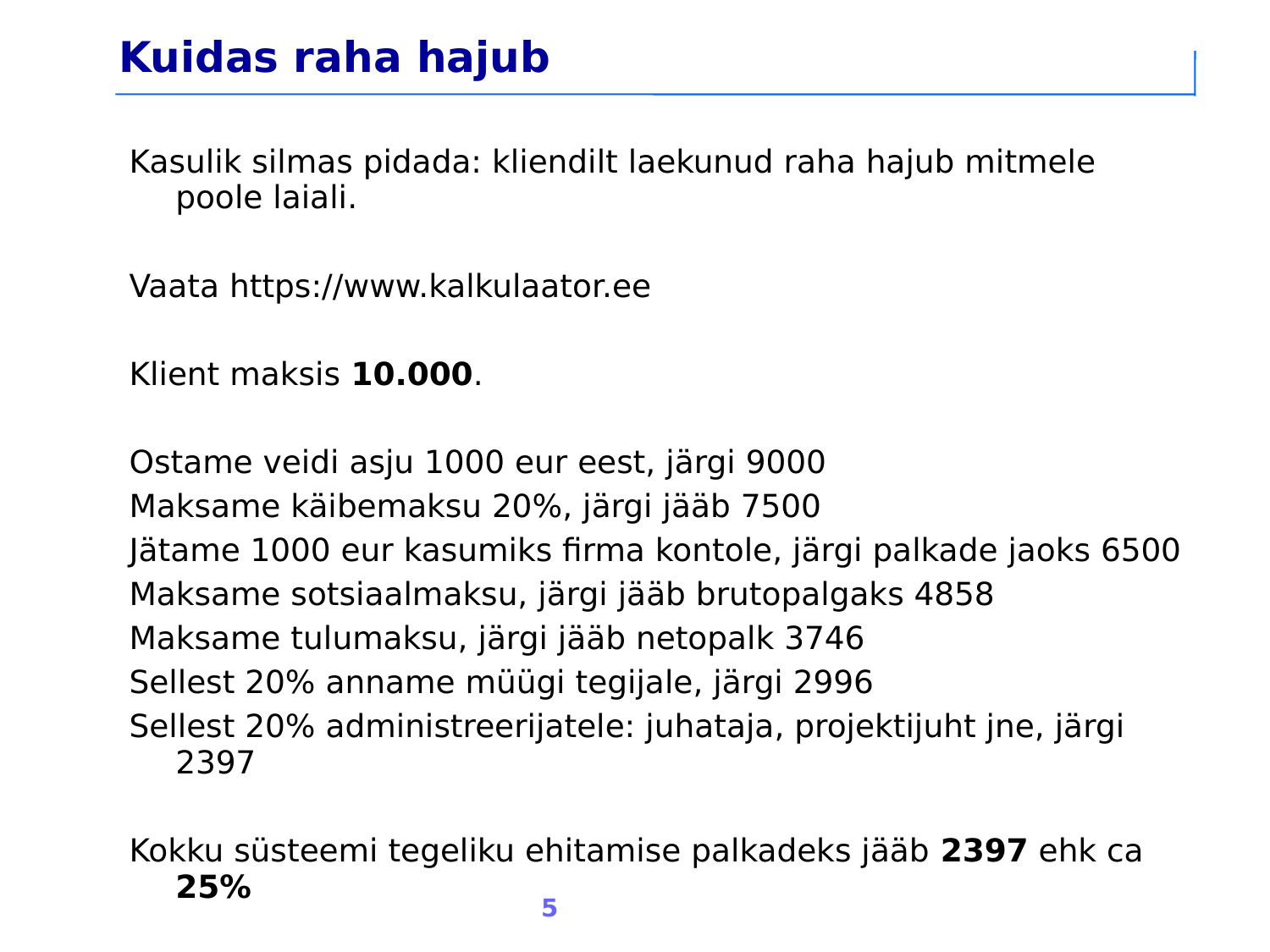

Kuidas raha hajub

Kasulik silmas pidada: kliendilt laekunud raha hajub mitmele poole laiali.

Vaata https://www.kalkulaator.ee

Klient maksis 10.000.

Ostame veidi asju 1000 eur eest, järgi 9000
Maksame käibemaksu 20%, järgi jääb 7500
Jätame 1000 eur kasumiks firma kontole, järgi palkade jaoks 6500
Maksame sotsiaalmaksu, järgi jääb brutopalgaks 4858
Maksame tulumaksu, järgi jääb netopalk 3746
Sellest 20% anname müügi tegijale, järgi 2996
Sellest 20% administreerijatele: juhataja, projektijuht jne, järgi 2397

Kokku süsteemi tegeliku ehitamise palkadeks jääb 2397 ehk ca 25%